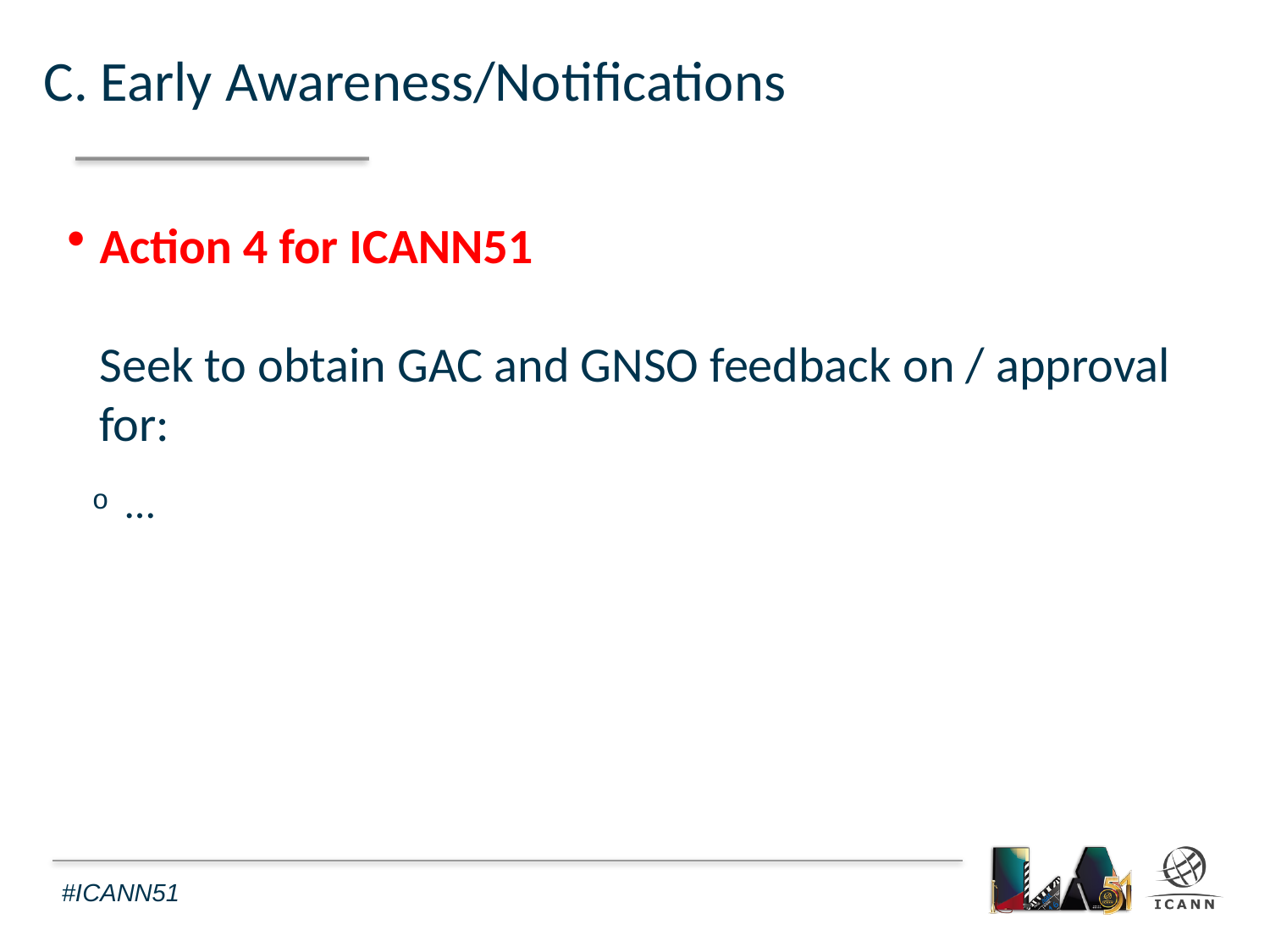

C. Early Awareness/Notifications
Action 4 for ICANN51
Seek to obtain GAC and GNSO feedback on / approval for:
…